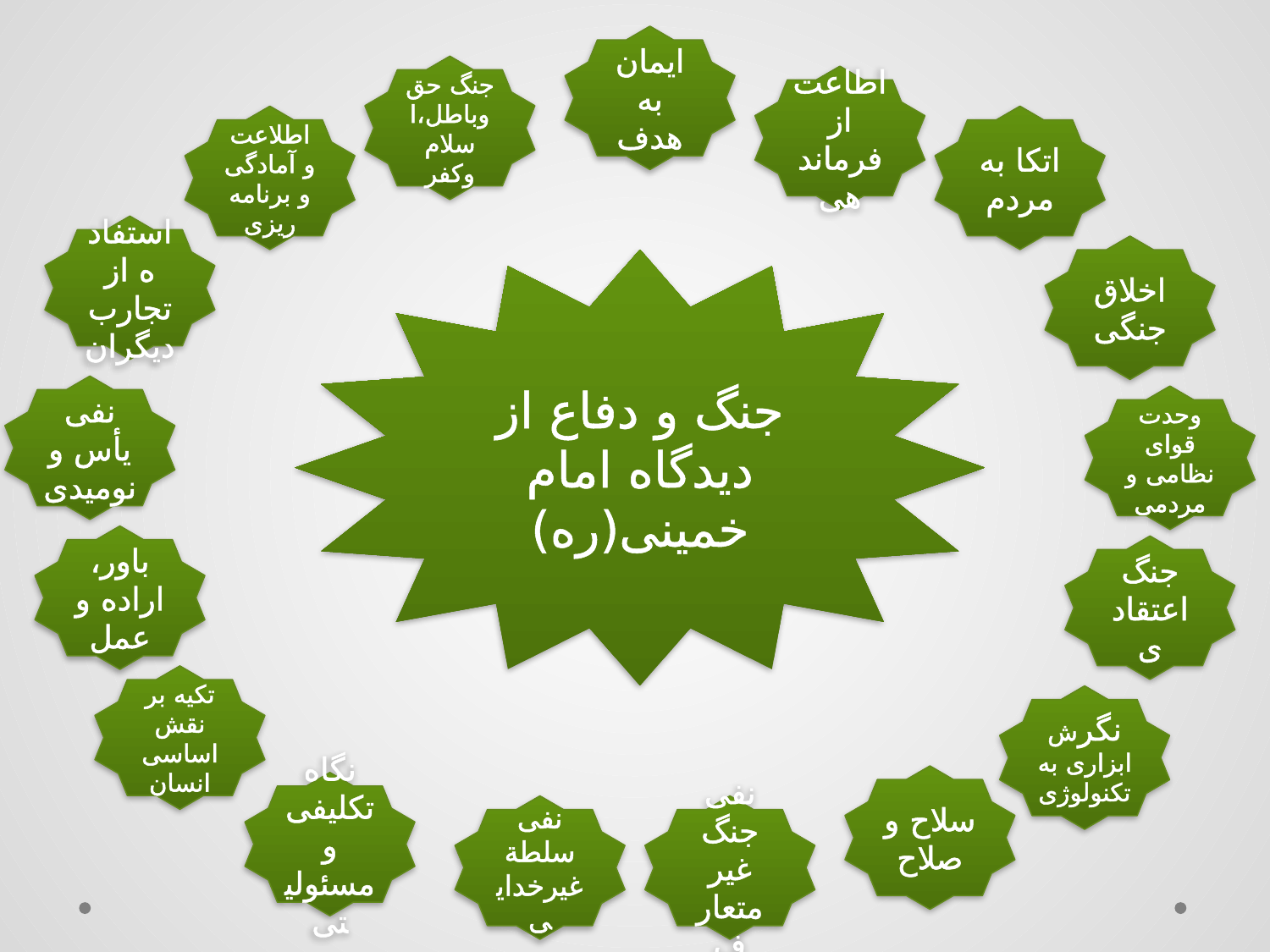

ایمان به هدف
جنگ حق وباطل،اسلام وکفر
اطاعت از فرماندهی
اطلاعت و آمادگی و برنامه ریزی
اتکا به مردم
استفاده از تجارب دیگران
اخلاق جنگی
جنگ و دفاع از دیدگاه امام خمینی(ره)
نفی یأس و نومیدی
وحدت قوای نظامی و مردمی
باور، اراده و عمل
جنگ اعتقادی
تکیه بر نقش اساسی انسان
نگرش ابزاری به تکنولوژی
سلاح و صلاح
نگاه تکلیفی و مسئولیتی
نفی سلطة غیرخدایی
نفی جنگ غیر متعارف